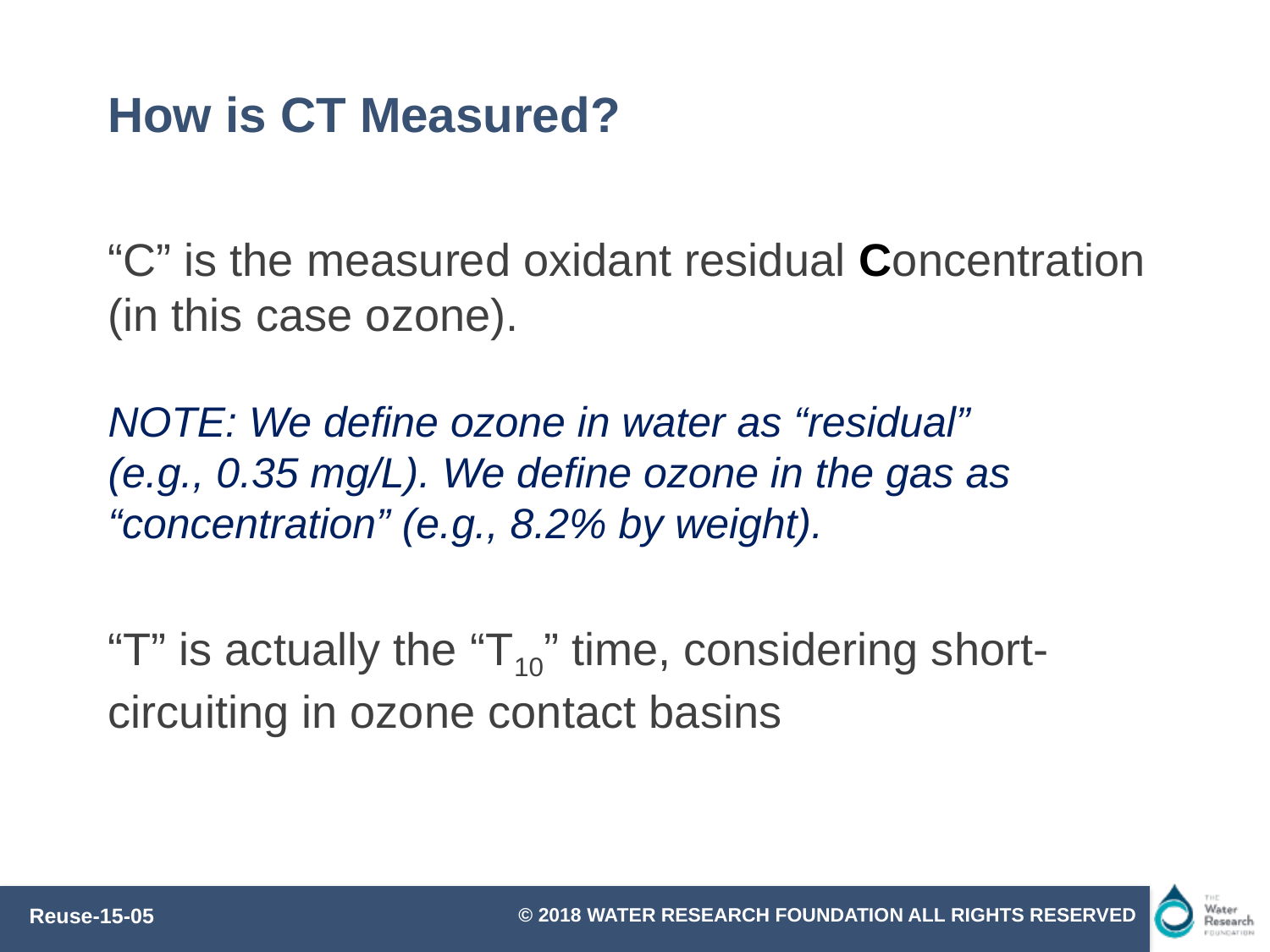

# How is CT Measured?
“C” is the measured oxidant residual Concentration (in this case ozone).
NOTE: We define ozone in water as “residual”
(e.g., 0.35 mg/L). We define ozone in the gas as “concentration” (e.g., 8.2% by weight).
“T” is actually the “T10” time, considering short-circuiting in ozone contact basins